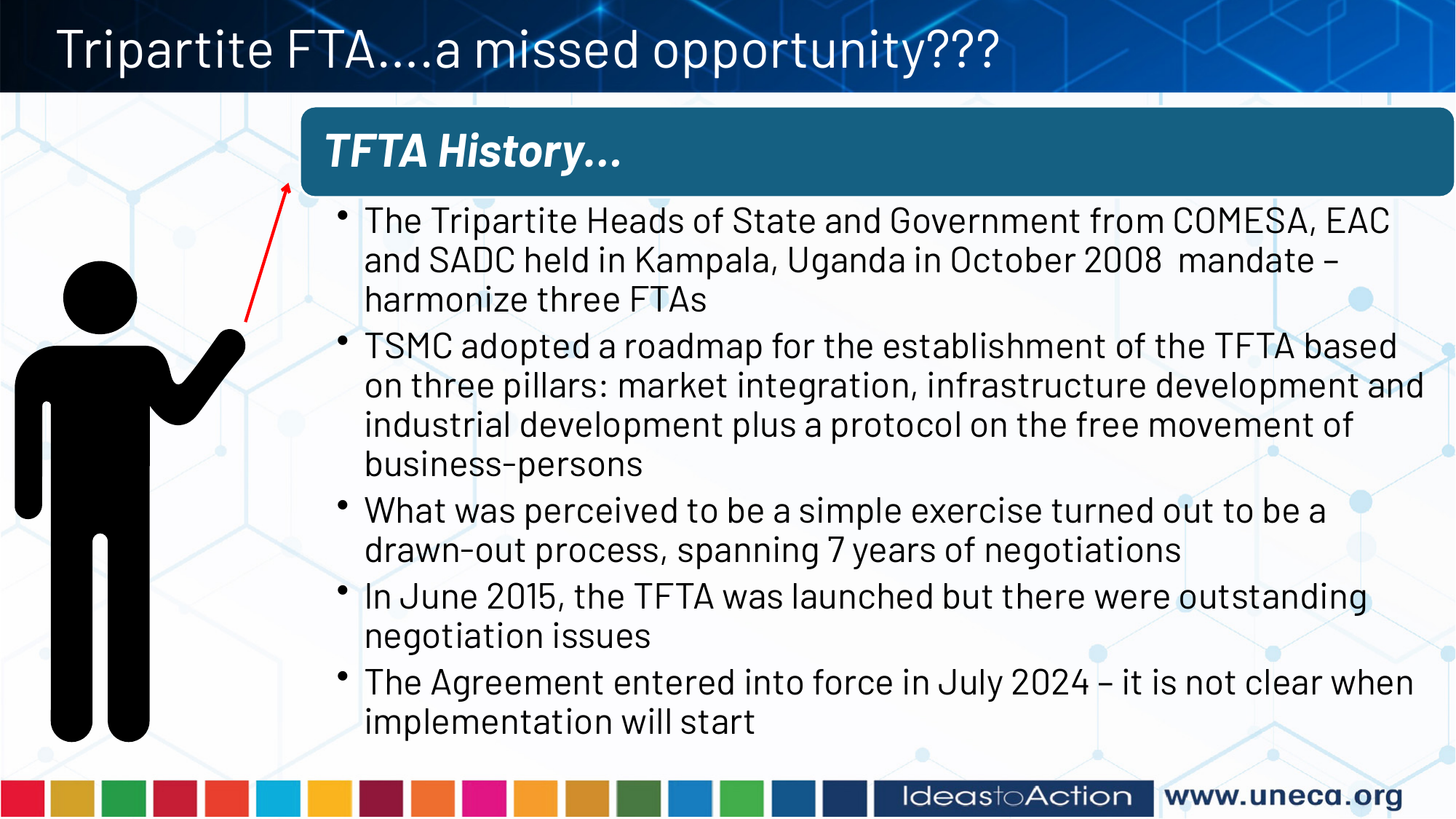

# Tripartite FTA….a missed opportunity???
TFTA History…
The Tripartite Heads of State and Government from COMESA, EAC and SADC held in Kampala, Uganda in October 2008  mandate – harmonize three FTAs
TSMC adopted a roadmap for the establishment of the TFTA based on three pillars: market integration, infrastructure development and industrial development plus a protocol on the free movement of business-persons
What was perceived to be a simple exercise turned out to be a drawn-out process, spanning 7 years of negotiations
In June 2015, the TFTA was launched but there were outstanding negotiation issues
The Agreement entered into force in July 2024 – it is not clear when implementation will start